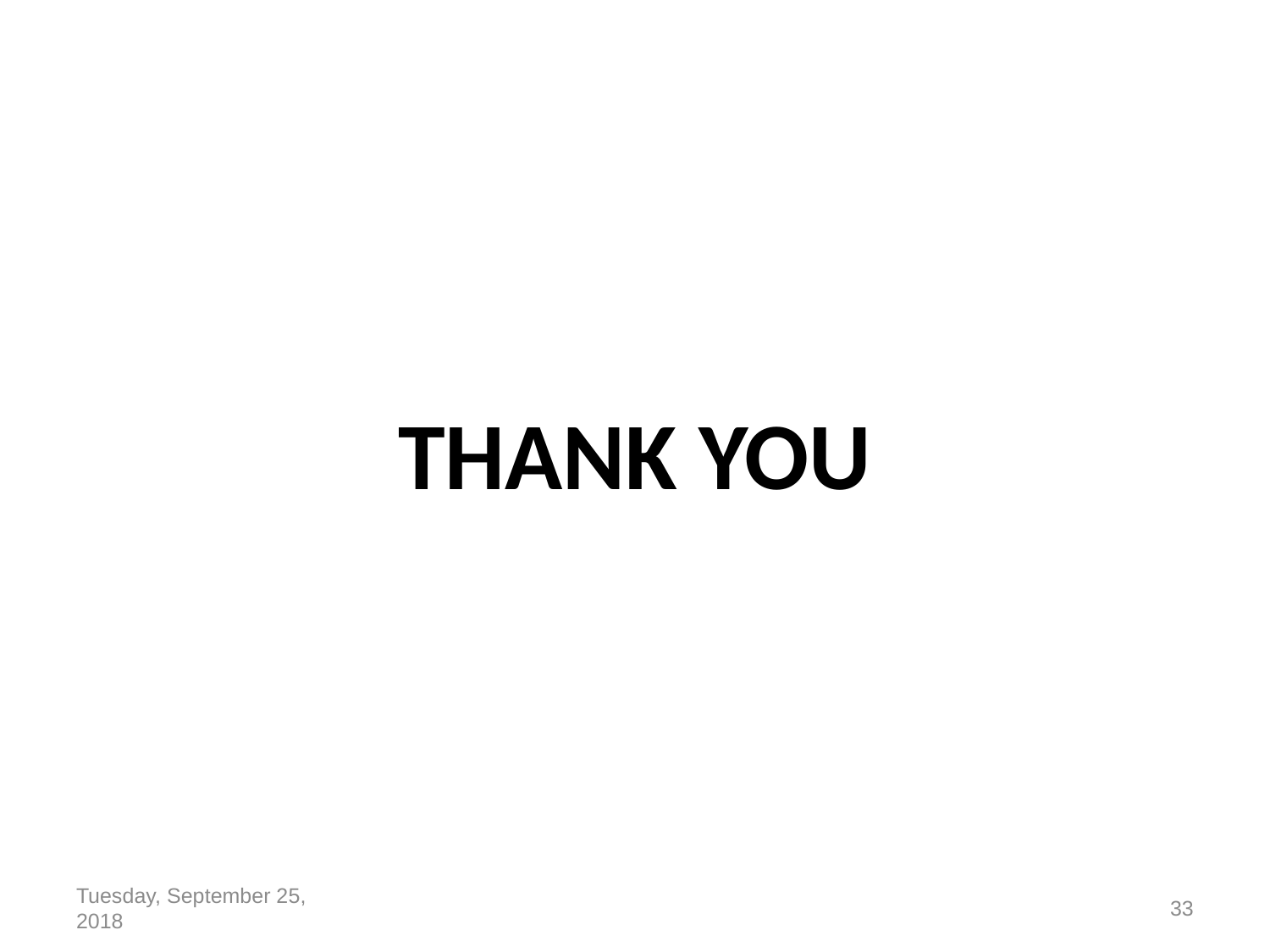

#

THANK YOU
Tuesday, September 25, 2018
33